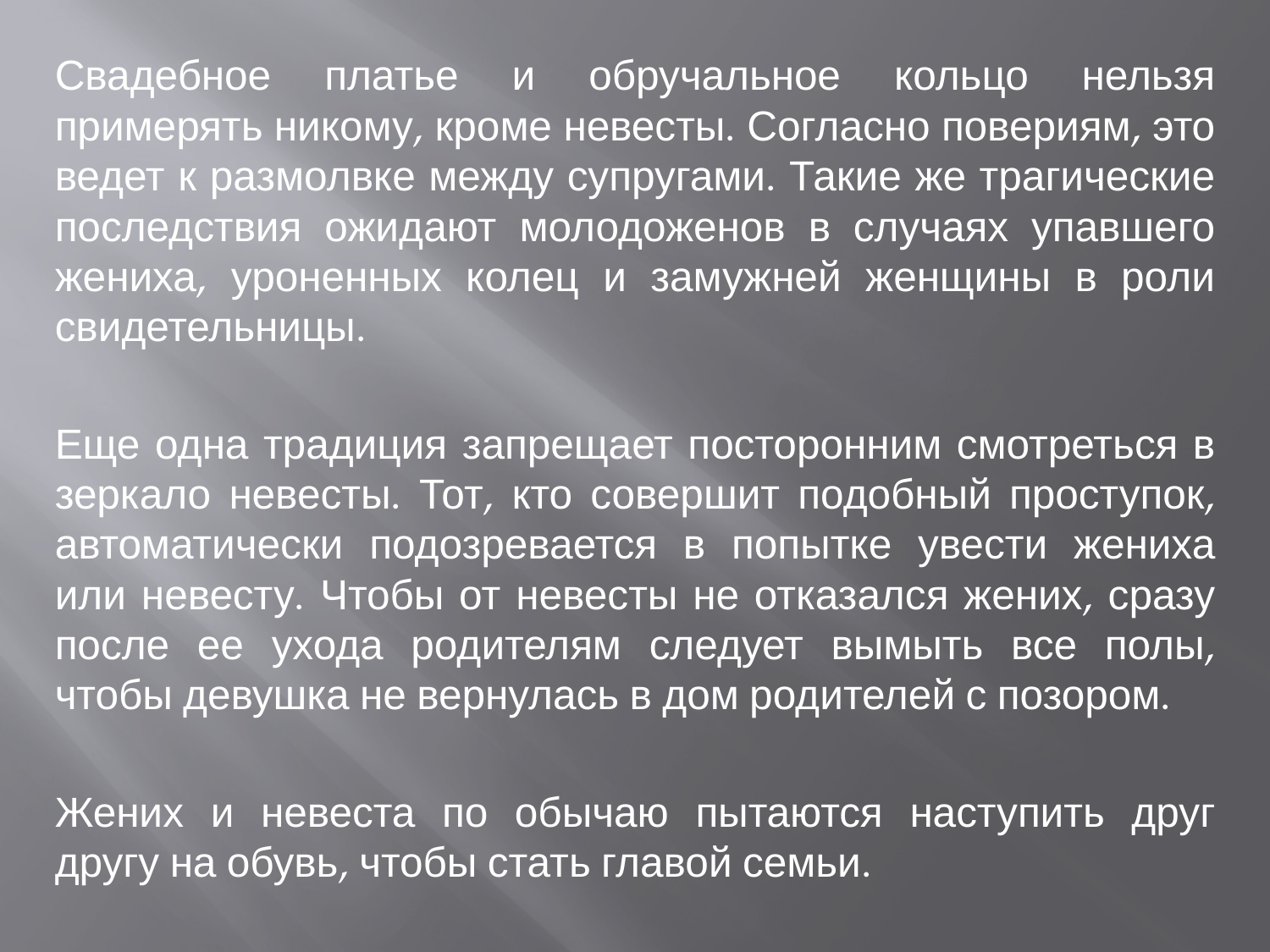

Свадебное платье и обручальное кольцо нельзя примерять никому, кроме невесты. Согласно повериям, это ведет к размолвке между супругами. Такие же трагические последствия ожидают молодоженов в случаях упавшего жениха, уроненных колец и замужней женщины в роли свидетельницы.

Еще одна традиция запрещает посторонним смотреться в зеркало невесты. Тот, кто совершит подобный проступок, автоматически подозревается в попытке увести жениха или невесту. Чтобы от невесты не отказался жених, сразу после ее ухода родителям следует вымыть все полы, чтобы девушка не вернулась в дом родителей с позором.

Жених и невеста по обычаю пытаются наступить друг другу на обувь, чтобы стать главой семьи.